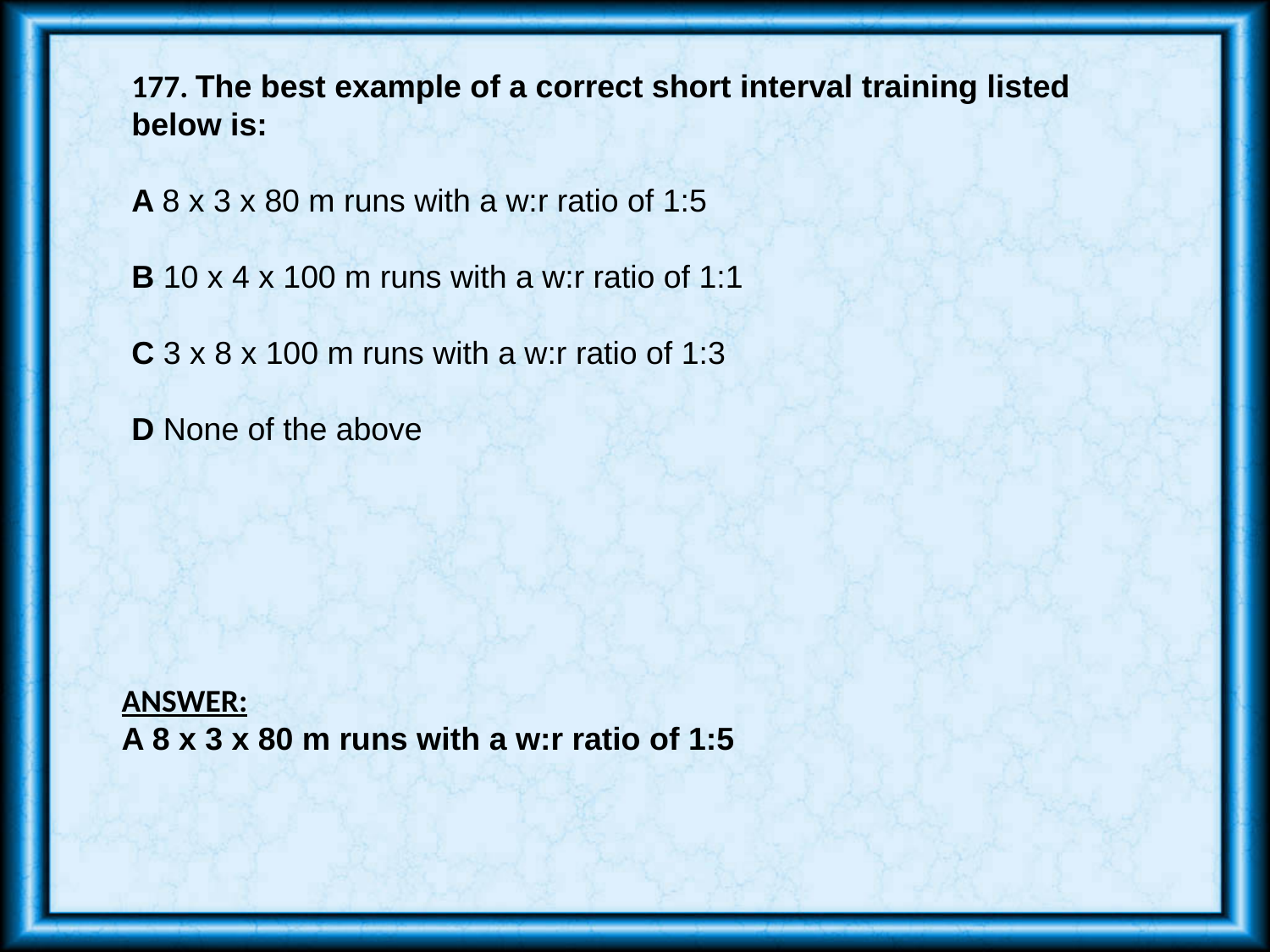

177. The best example of a correct short interval training listed below is:

A 8 x 3 x 80 m runs with a w:r ratio of 1:5

B 10 x 4 x 100 m runs with a w:r ratio of 1:1

C 3 x 8 x 100 m runs with a w:r ratio of 1:3

D None of the above

ANSWER:
A 8 x 3 x 80 m runs with a w:r ratio of 1:5